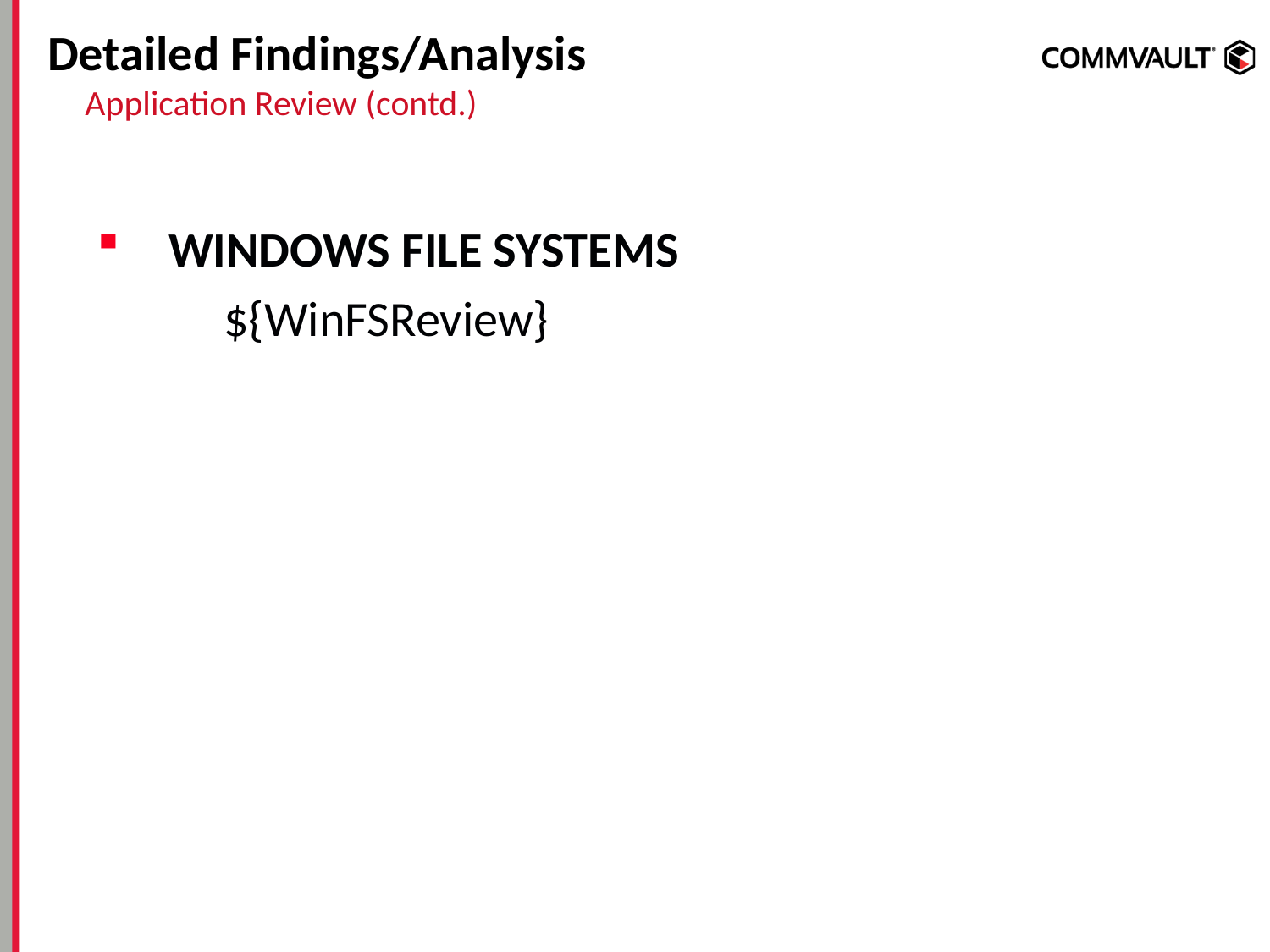

# Detailed Findings/Analysis
Application Review (contd.)
WINDOWS FILE SYSTEMS
	${WinFSReview}